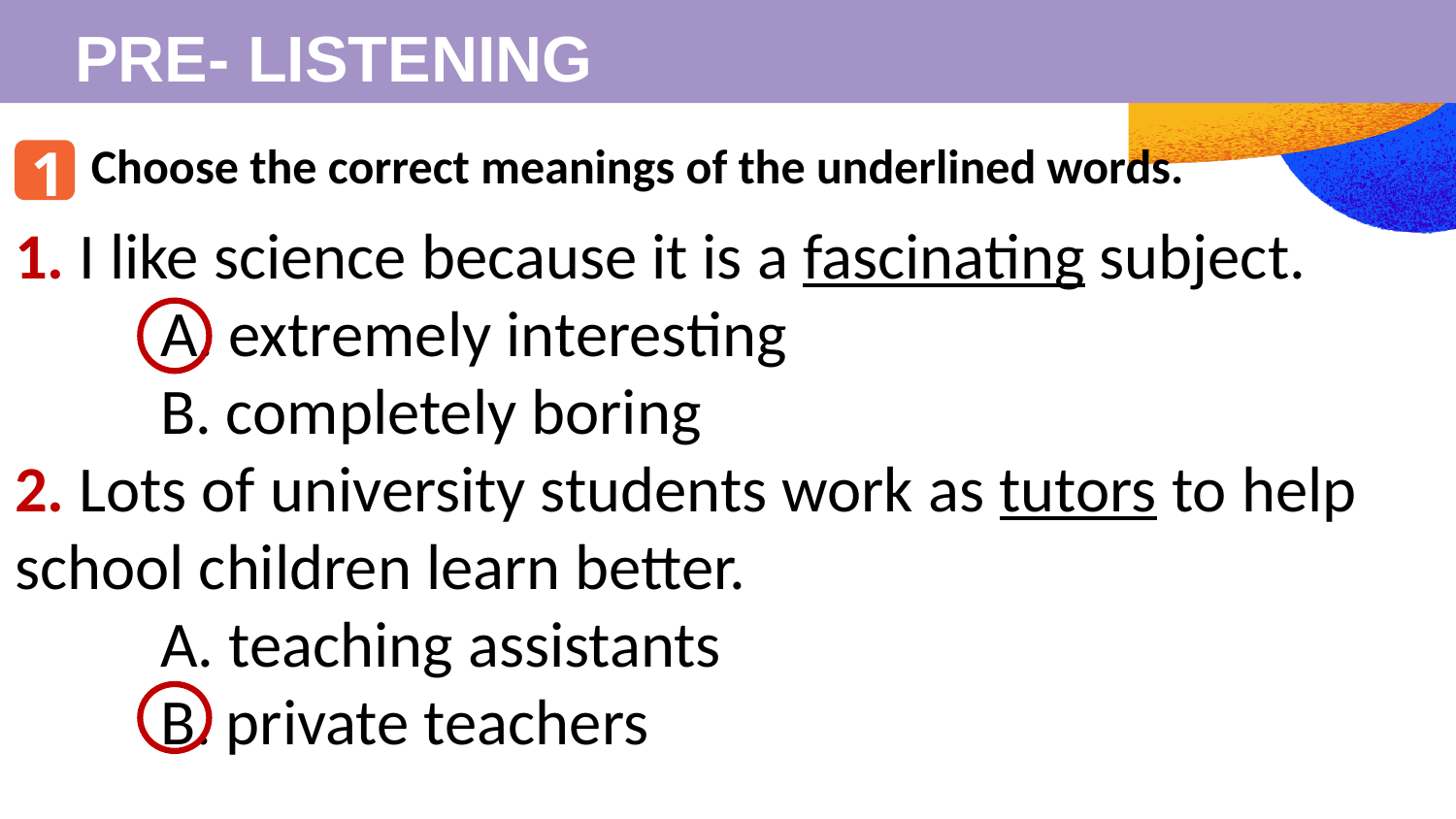

PRE- LISTENING
Choose the correct meanings of the underlined words.
1

1. I like science because it is a fascinating subject.
	A. extremely interesting
	B. completely boring
2. Lots of university students work as tutors to help school children learn better.
	A. teaching assistants
	B. private teachers